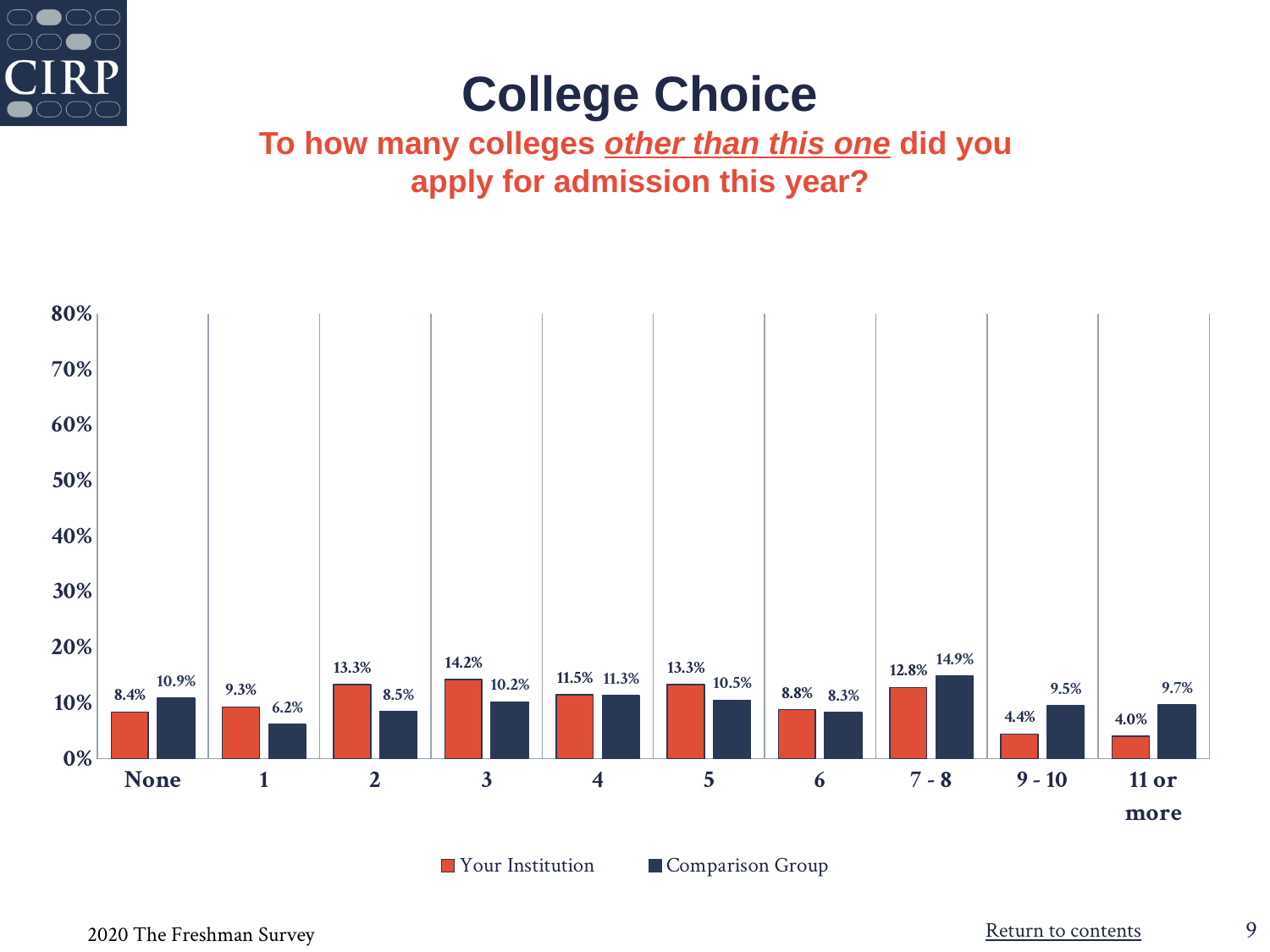

# College Choice
To how many colleges other than this one did you
apply for admission this year?

### Chart: Sex

| Category |
|---|

### Chart

| Category | Your Institution | Comparison Group |
|---|---|---|
| None | 0.084 | 0.109 |
| 1 | 0.093 | 0.062 |
| 2 | 0.133 | 0.085 |
| 3 | 0.142 | 0.102 |
| 4 | 0.115 | 0.113 |
| 5 | 0.133 | 0.105 |
| 6 | 0.088 | 0.083 |
| 7 - 8 | 0.128 | 0.149 |
| 9 - 10 | 0.044 | 0.095 |
| 11 or more | 0.04 | 0.097 |
2020 The Freshman Survey
Return to contents
9